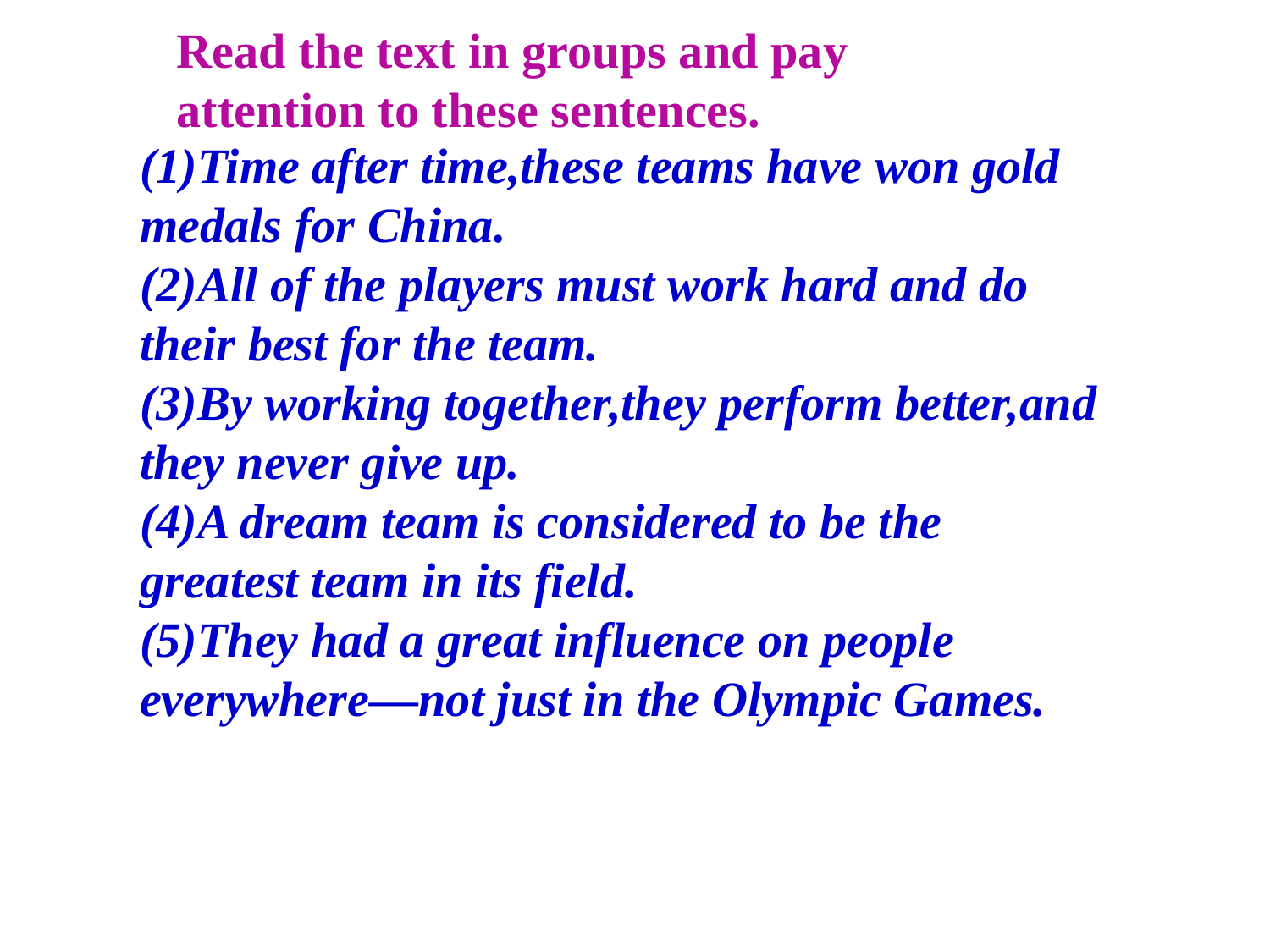

Read the text in groups and pay attention to these sentences.

(1)Time after time,these teams have won gold medals for China.
(2)All of the players must work hard and do their best for the team.
(3)By working together,they perform better,and they never give up.
(4)A dream team is considered to be the greatest team in its field.
(5)They had a great influence on people everywhere—not just in the Olympic Games.